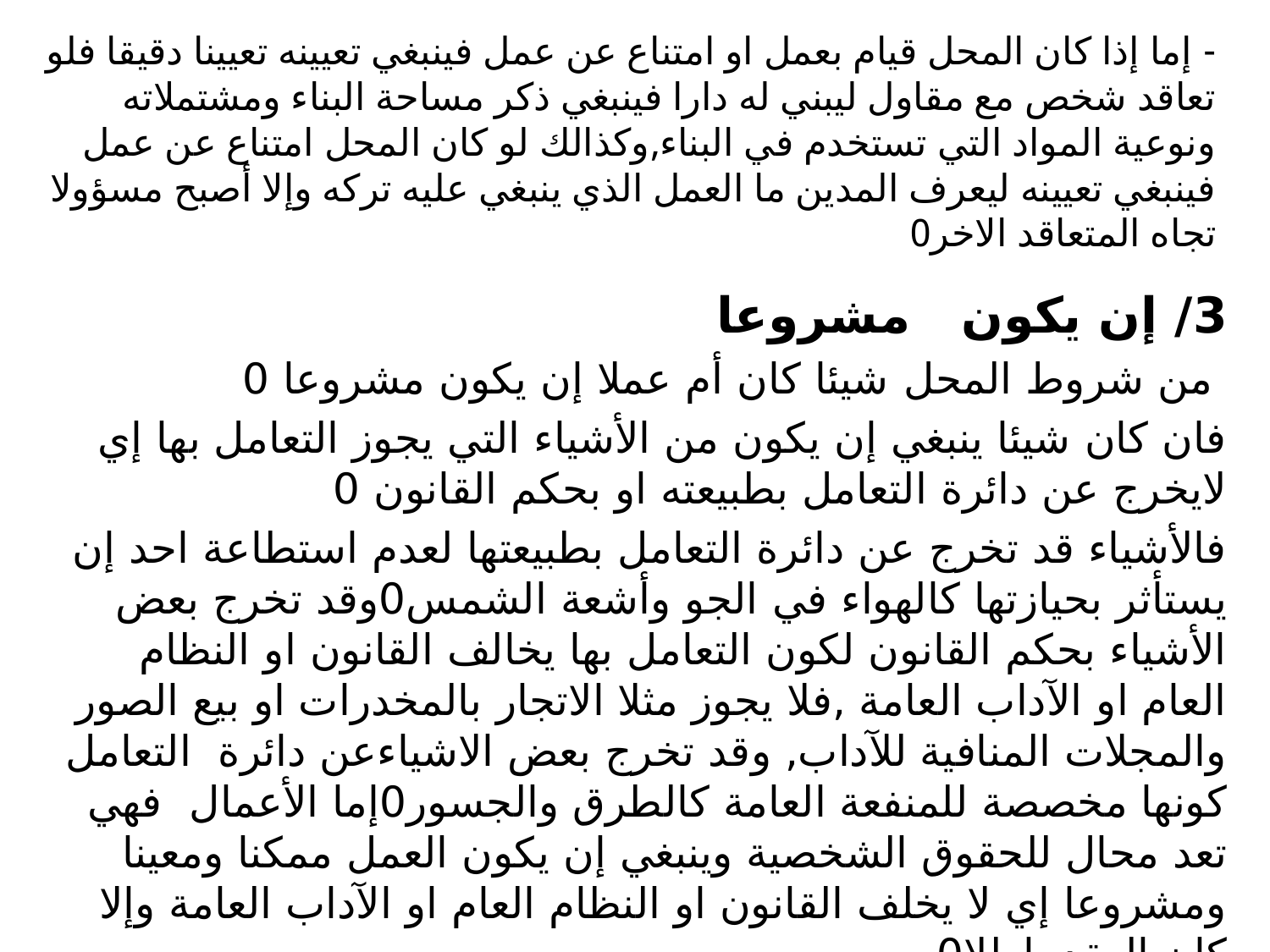

# - إما إذا كان المحل قيام بعمل او امتناع عن عمل فينبغي تعيينه تعيينا دقيقا فلو تعاقد شخص مع مقاول ليبني له دارا فينبغي ذكر مساحة البناء ومشتملاته ونوعية المواد التي تستخدم في البناء,وكذالك لو كان المحل امتناع عن عمل فينبغي تعيينه ليعرف المدين ما العمل الذي ينبغي عليه تركه وإلا أصبح مسؤولا تجاه المتعاقد الاخر0
3/ إن يكون   مشروعا
 من شروط المحل شيئا كان أم عملا إن يكون مشروعا 0
فان كان شيئا ينبغي إن يكون من الأشياء التي يجوز التعامل بها إي لايخرج عن دائرة التعامل بطبيعته او بحكم القانون 0
فالأشياء قد تخرج عن دائرة التعامل بطبيعتها لعدم استطاعة احد إن يستأثر بحيازتها كالهواء في الجو وأشعة الشمس0وقد تخرج بعض الأشياء بحكم القانون لكون التعامل بها يخالف القانون او النظام العام او الآداب العامة ,فلا يجوز مثلا الاتجار بالمخدرات او بيع الصور والمجلات المنافية للآداب, وقد تخرج بعض الاشياءعن دائرة  التعامل كونها مخصصة للمنفعة العامة كالطرق والجسور0إما الأعمال  فهي تعد محال للحقوق الشخصية وينبغي إن يكون العمل ممكنا ومعينا ومشروعا إي لا يخلف القانون او النظام العام او الآداب العامة وإلا كان العقد باطلا0